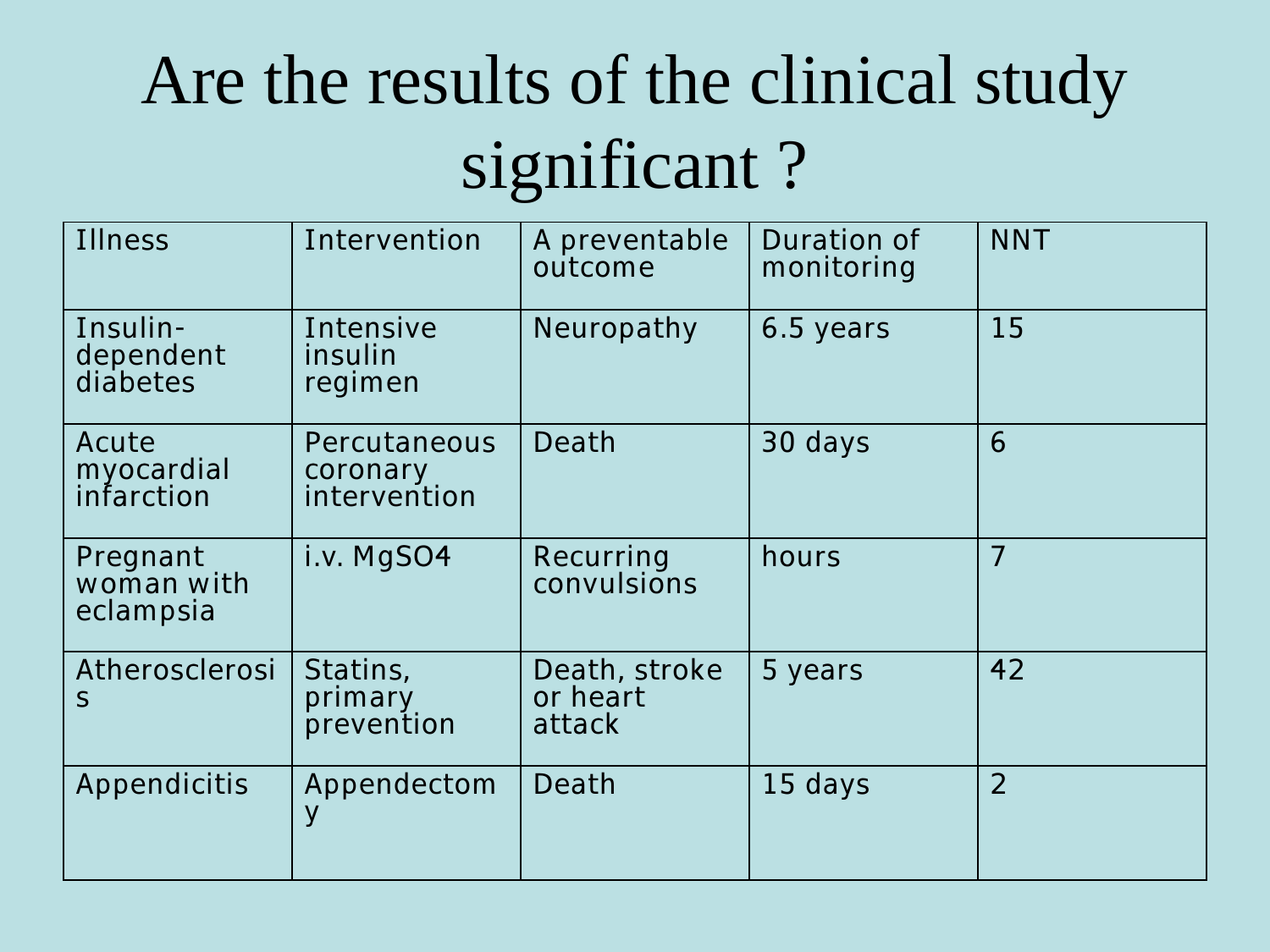

# Are the results of the clinical study significant ?
| Illness | Intervention | A preventable outcome | Duration of monitoring | NNT |
| --- | --- | --- | --- | --- |
| Insulin-dependent diabetes | Intensive insulin regimen | Neuropathy | 6.5 years | 15 |
| Acute myocardial infarction | Percutaneous coronary intervention | Death | 30 days | 6 |
| Pregnant woman with eclampsia | i.v. MgSO4 | Recurring convulsions | hours | 7 |
| Atherosclerosis | Statins, primary prevention | Death, stroke or heart attack | 5 years | 42 |
| Appendicitis | Appendectomy | Death | 15 days | 2 |